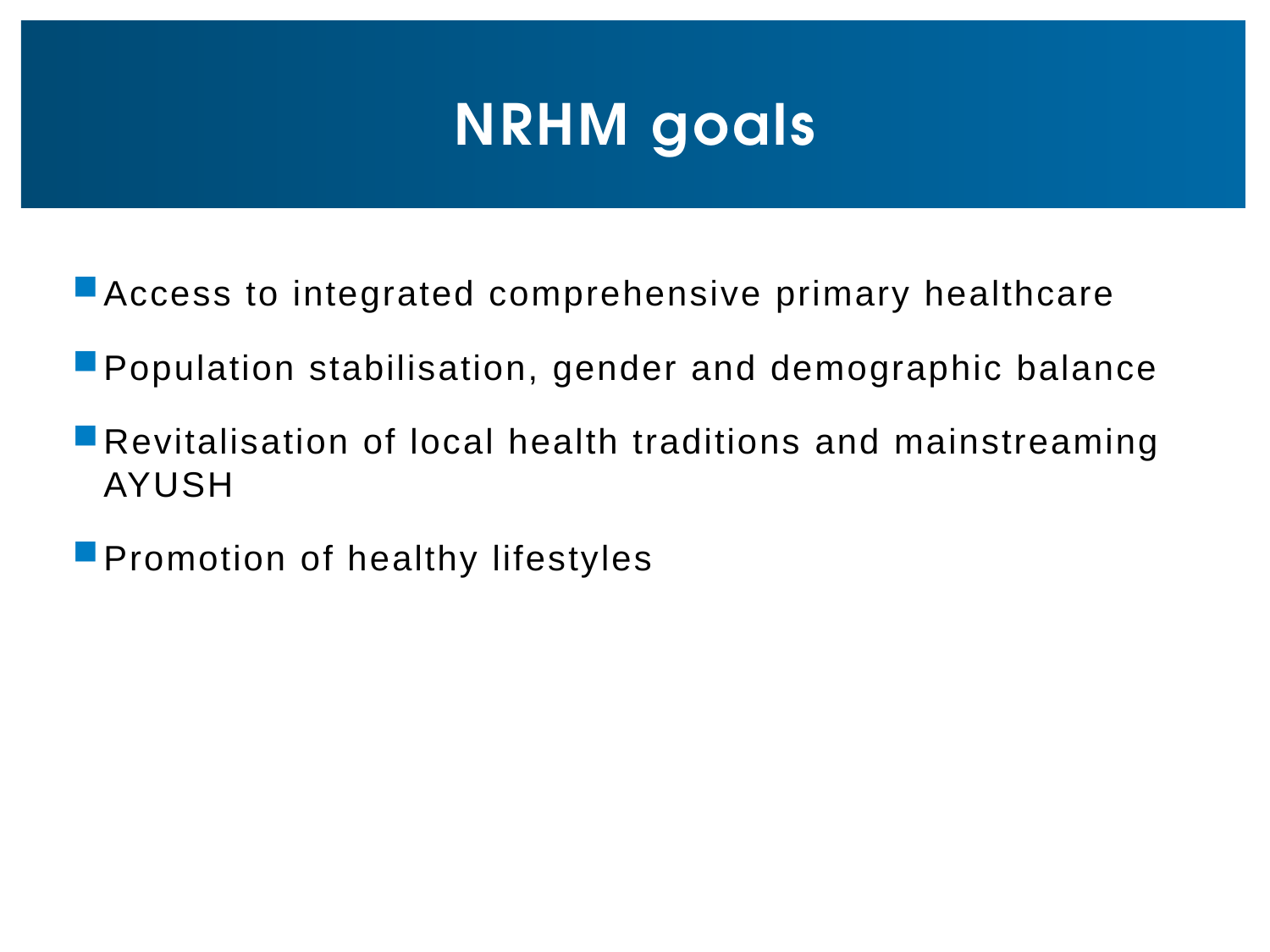

# NRHM goals
Access to integrated comprehensive primary healthcare
Population stabilisation, gender and demographic balance
Revitalisation of local health traditions and mainstreaming AYUSH
Promotion of healthy lifestyles